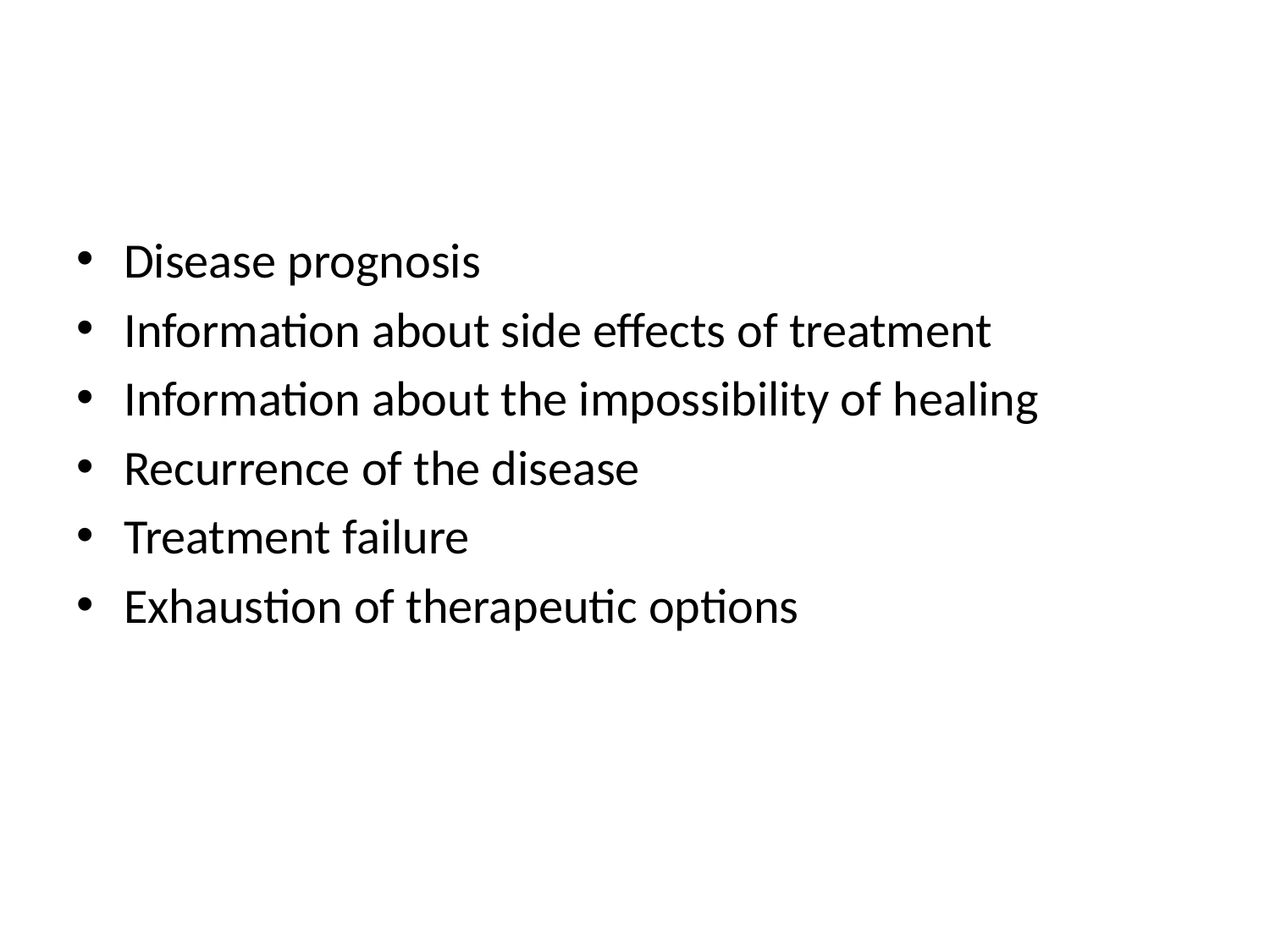

#
Disease prognosis
Information about side effects of treatment
Information about the impossibility of healing
Recurrence of the disease
Treatment failure
Exhaustion of therapeutic options